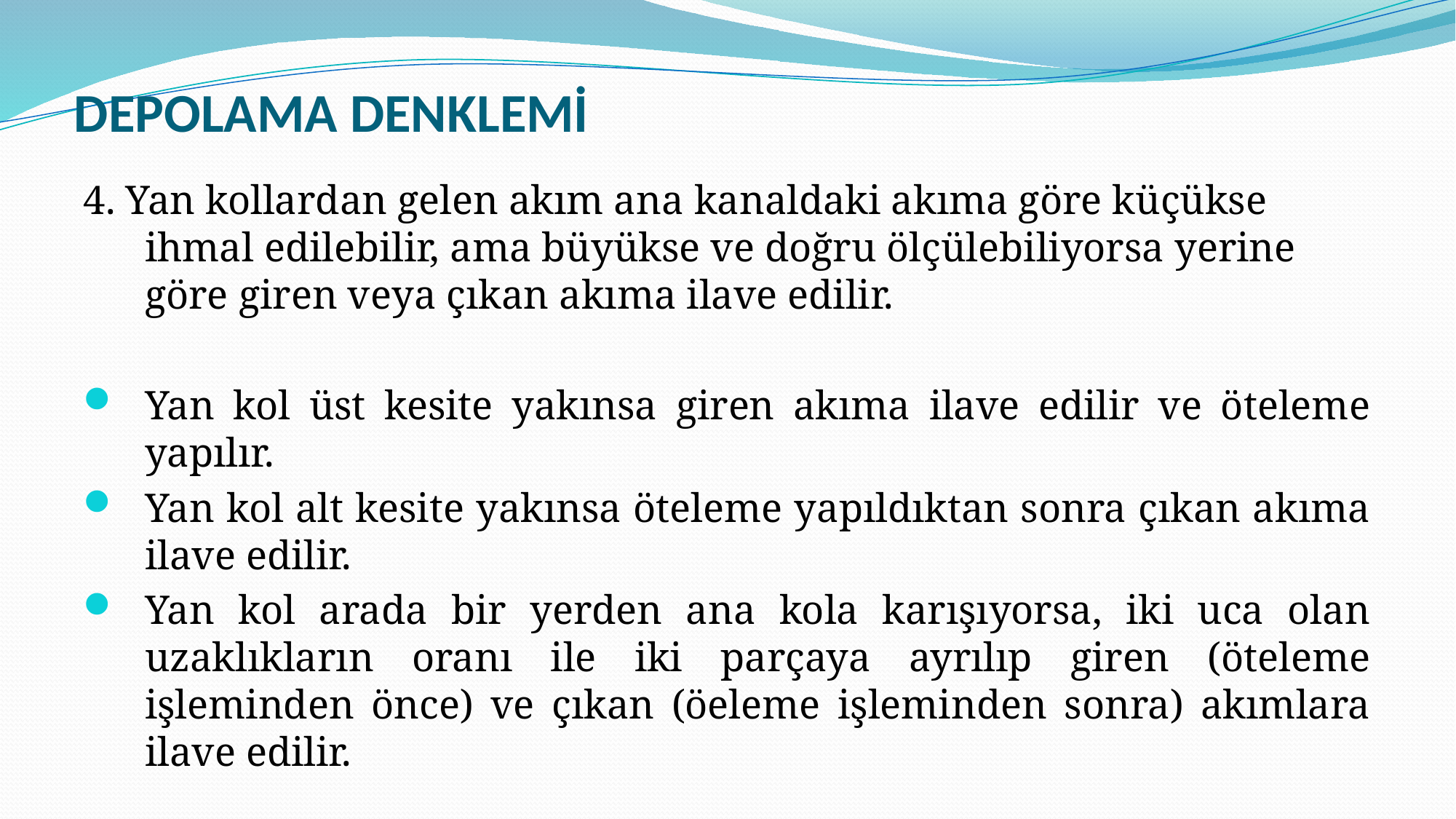

# DEPOLAMA DENKLEMİ
4. Yan kollardan gelen akım ana kanaldaki akıma göre küçükse ihmal edilebilir, ama büyükse ve doğru ölçülebiliyorsa yerine göre giren veya çıkan akıma ilave edilir.

Yan kol üst kesite yakınsa giren akıma ilave edilir ve öteleme yapılır.
Yan kol alt kesite yakınsa öteleme yapıldıktan sonra çıkan akıma ilave edilir.
Yan kol arada bir yerden ana kola karışıyorsa, iki uca olan uzaklıkların oranı ile iki parçaya ayrılıp giren (öteleme işleminden önce) ve çıkan (öeleme işleminden sonra) akımlara ilave edilir.